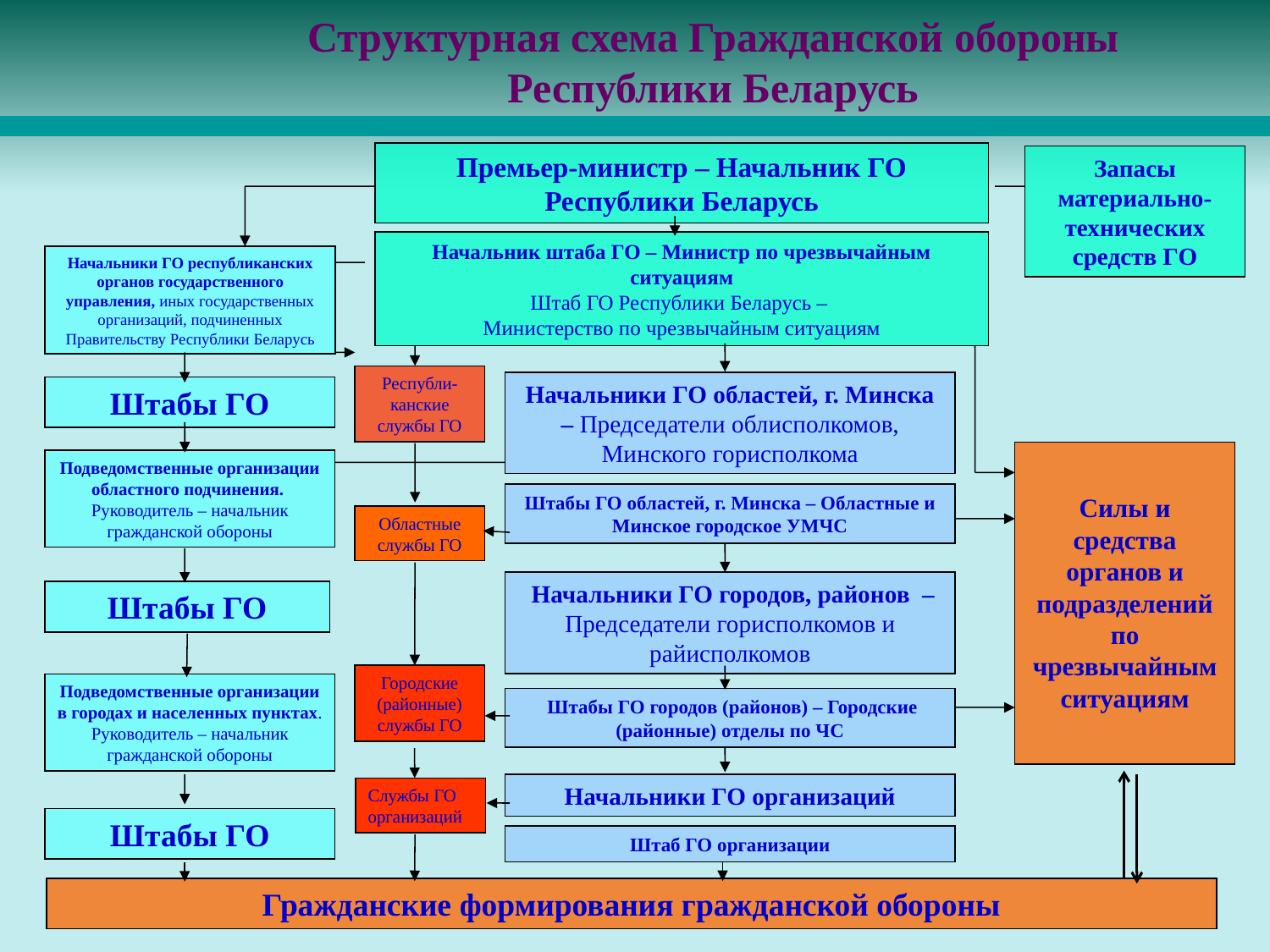

Структурная схема Гражданской обороны
Республики Беларусь

Премьер-министр – Начальник ГО Республики Беларусь
Запасы материально-технических средств ГО

Начальник штаба ГО – Министр по чрезвычайным ситуациям
Штаб ГО Республики Беларусь –
Министерство по чрезвычайным ситуациям
Начальники ГО республиканских органов государственного управления, иных государственных организаций, подчиненных Правительству Республики Беларусь

Республи-канские службы ГО
Начальники ГО областей, г. Минска – Председатели облисполкомов, Минского горисполкома
Штабы ГО

Силы и средства органов и подразделений по чрезвычайным ситуациям

Подведомственные организации областного подчинения.
Руководитель – начальник гражданской обороны

Штабы ГО областей, г. Минска – Областные и Минское городское УМЧС
Областные службы ГО

 Начальники ГО городов, районов  – Председатели горисполкомов и райисполкомов
Штабы ГО

Городские (районные) службы ГО

Подведомственные организации в городах и населенных пунктах. Руководитель – начальник гражданской обороны
 Штабы ГО городов (районов) – Городские (районные) отделы по ЧС

Начальники ГО организаций
Службы ГО организаций

Штабы ГО
Штаб ГО организации

Гражданские формирования гражданской обороны